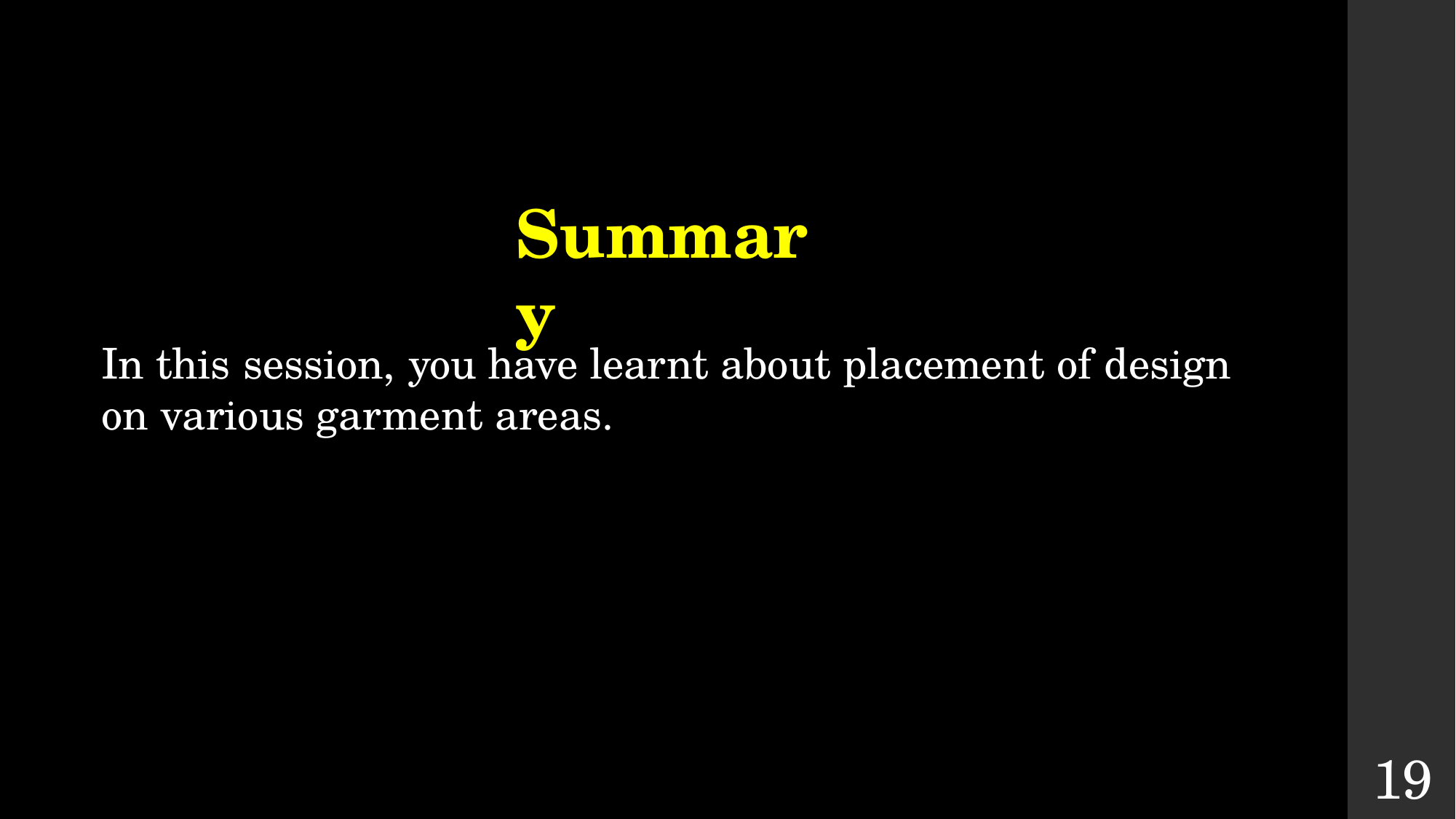

Summary
In this session, you have learnt about placement of design
on various garment areas.
19